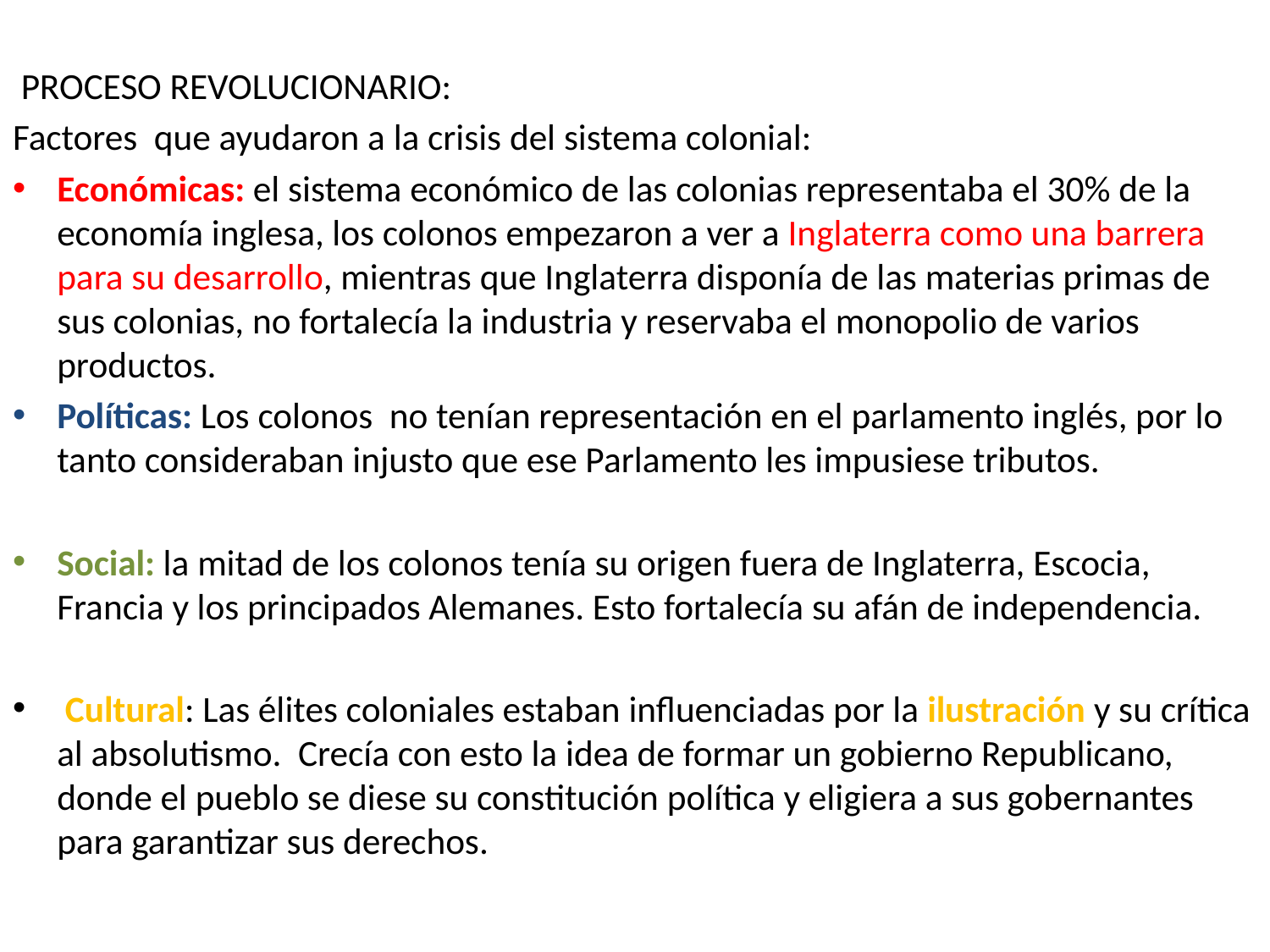

PROCESO REVOLUCIONARIO:
Factores  que ayudaron a la crisis del sistema colonial:
Económicas: el sistema económico de las colonias representaba el 30% de la economía inglesa, los colonos empezaron a ver a Inglaterra como una barrera para su desarrollo, mientras que Inglaterra disponía de las materias primas de sus colonias, no fortalecía la industria y reservaba el monopolio de varios productos.
Políticas: Los colonos  no tenían representación en el parlamento inglés, por lo tanto consideraban injusto que ese Parlamento les impusiese tributos.

Social: la mitad de los colonos tenía su origen fuera de Inglaterra, Escocia, Francia y los principados Alemanes. Esto fortalecía su afán de independencia.

 Cultural: Las élites coloniales estaban influenciadas por la ilustración y su crítica al absolutismo.  Crecía con esto la idea de formar un gobierno Republicano, donde el pueblo se diese su constitución política y eligiera a sus gobernantes para garantizar sus derechos.